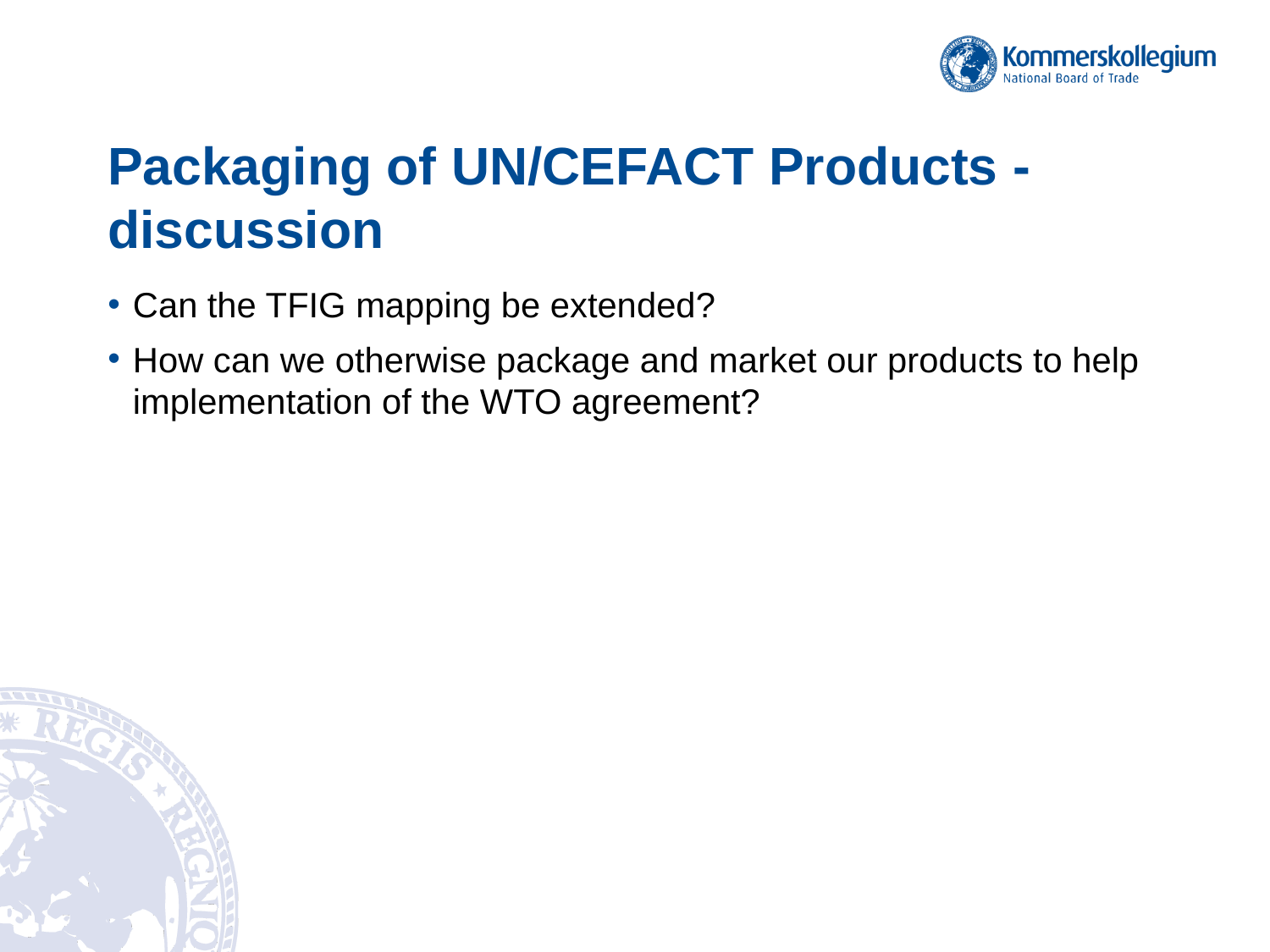

# Packaging of UN/CEFACT Products - discussion
Can the TFIG mapping be extended?
How can we otherwise package and market our products to help implementation of the WTO agreement?